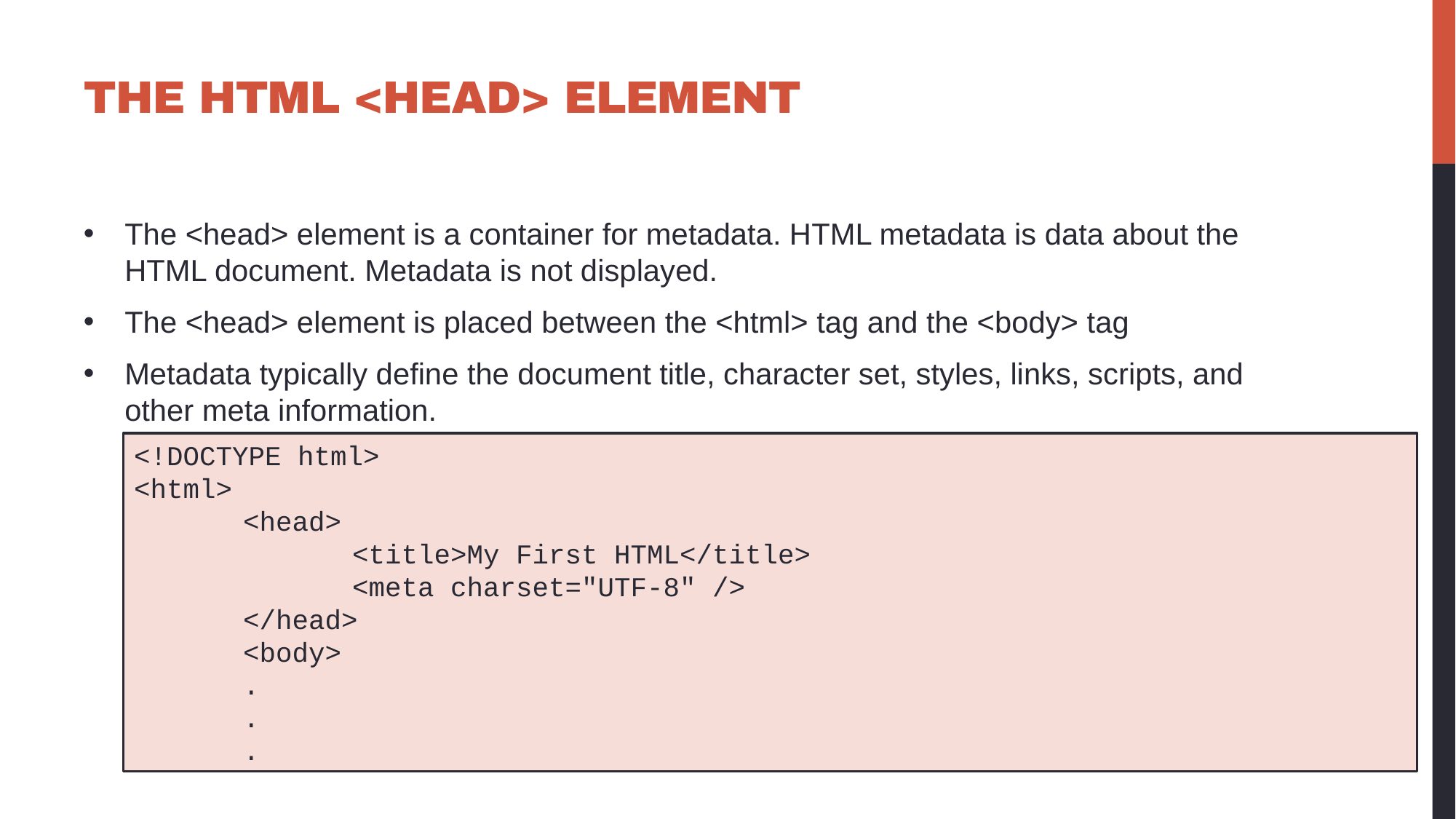

# The HTML <head> Element
The <head> element is a container for metadata. HTML metadata is data about the HTML document. Metadata is not displayed.
The <head> element is placed between the <html> tag and the <body> tag
Metadata typically define the document title, character set, styles, links, scripts, and other meta information.

<!DOCTYPE html>
<html>
	<head>
		<title>My First HTML</title>
		<meta charset="UTF-8" />
	</head>
	<body>
	.
	.
	.